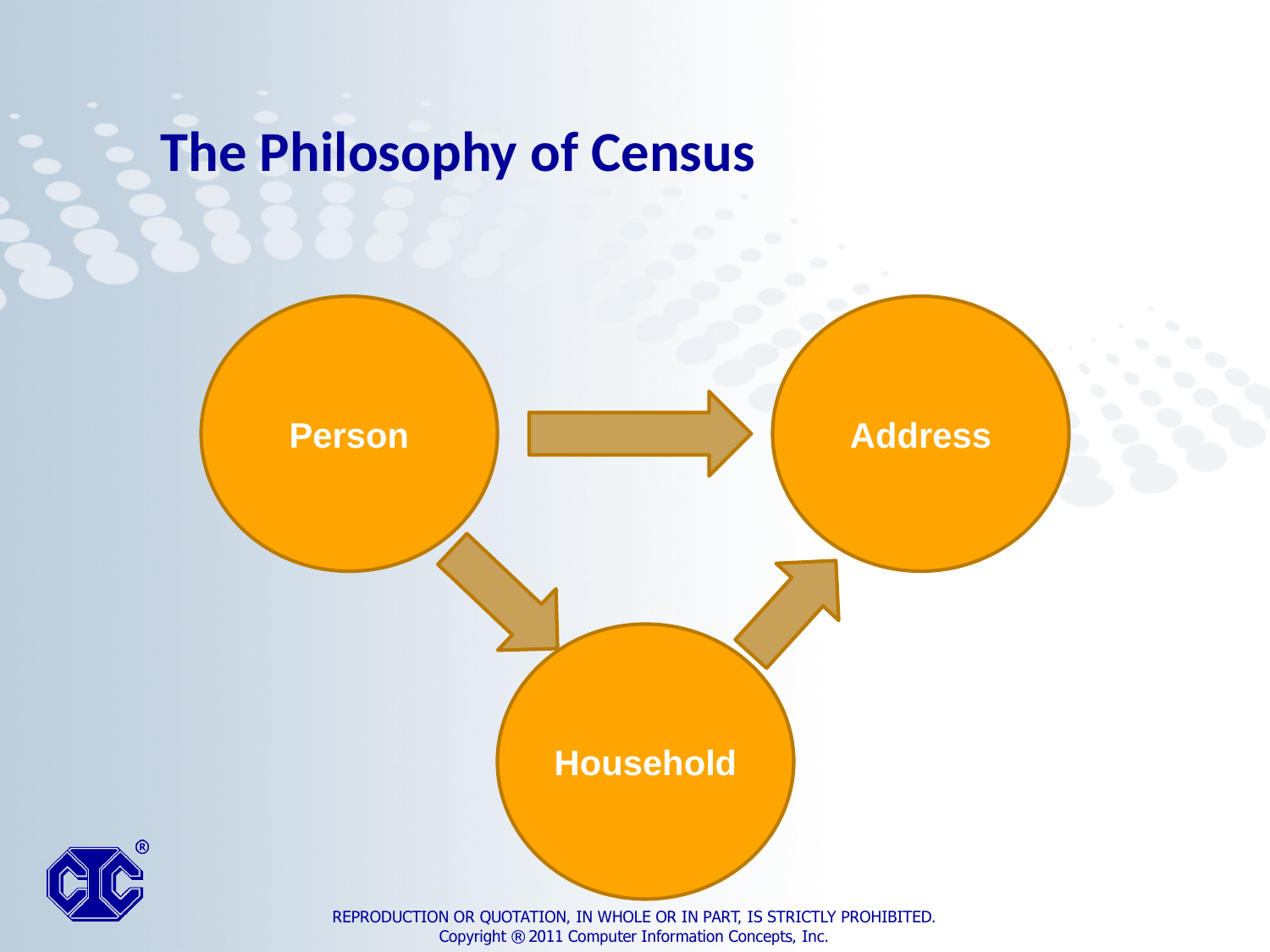

The Philosophy of Census
Person
Address

Household